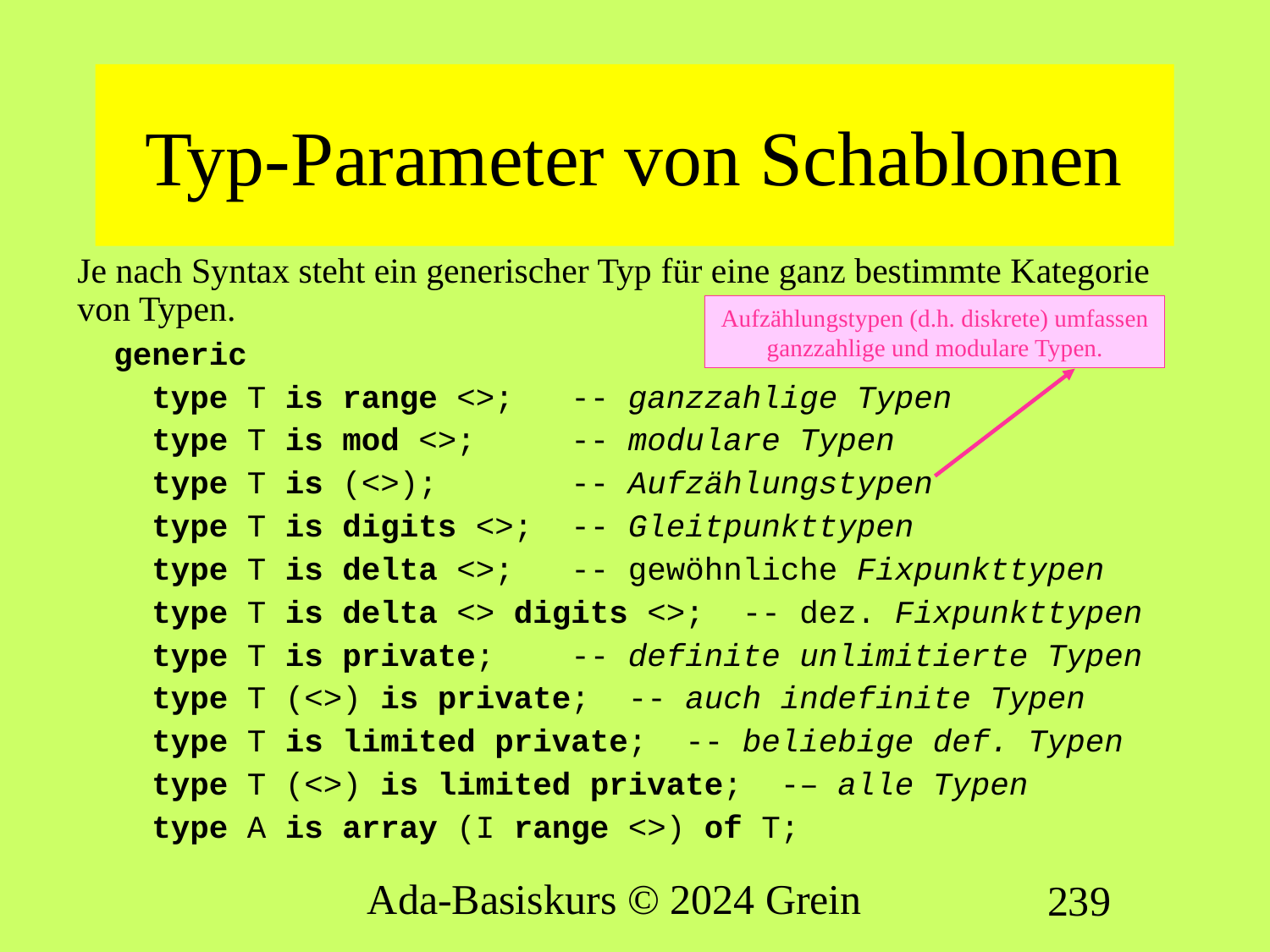

# Typ-Parameter von Schablonen
Je nach Syntax steht ein generischer Typ für eine ganz bestimmte Kategorie von Typen.
generic
  type T is range <>;   -- ganzzahlige Typen
  type T is mod <>;     -- modulare Typen
  type T is (<>);       -- Aufzählungstypen
  type T is digits <>;  -- Gleitpunkttypen
  type T is delta <>;   -- gewöhnliche Fixpunkttypen
  type T is delta <> digits <>;  -- dez. Fixpunkttypen
  type T is private;    -- definite unlimitierte Typen
  type T (<>) is private;  -- auch indefinite Typen
  type T is limited private;  -- beliebige def. Typen
  type T (<>) is limited private;  -– alle Typen
  type A is array (I range <>) of T;
Aufzählungstypen (d.h. diskrete) umfassen ganzzahlige und modulare Typen.
Ada-Basiskurs © 2024 Grein
239